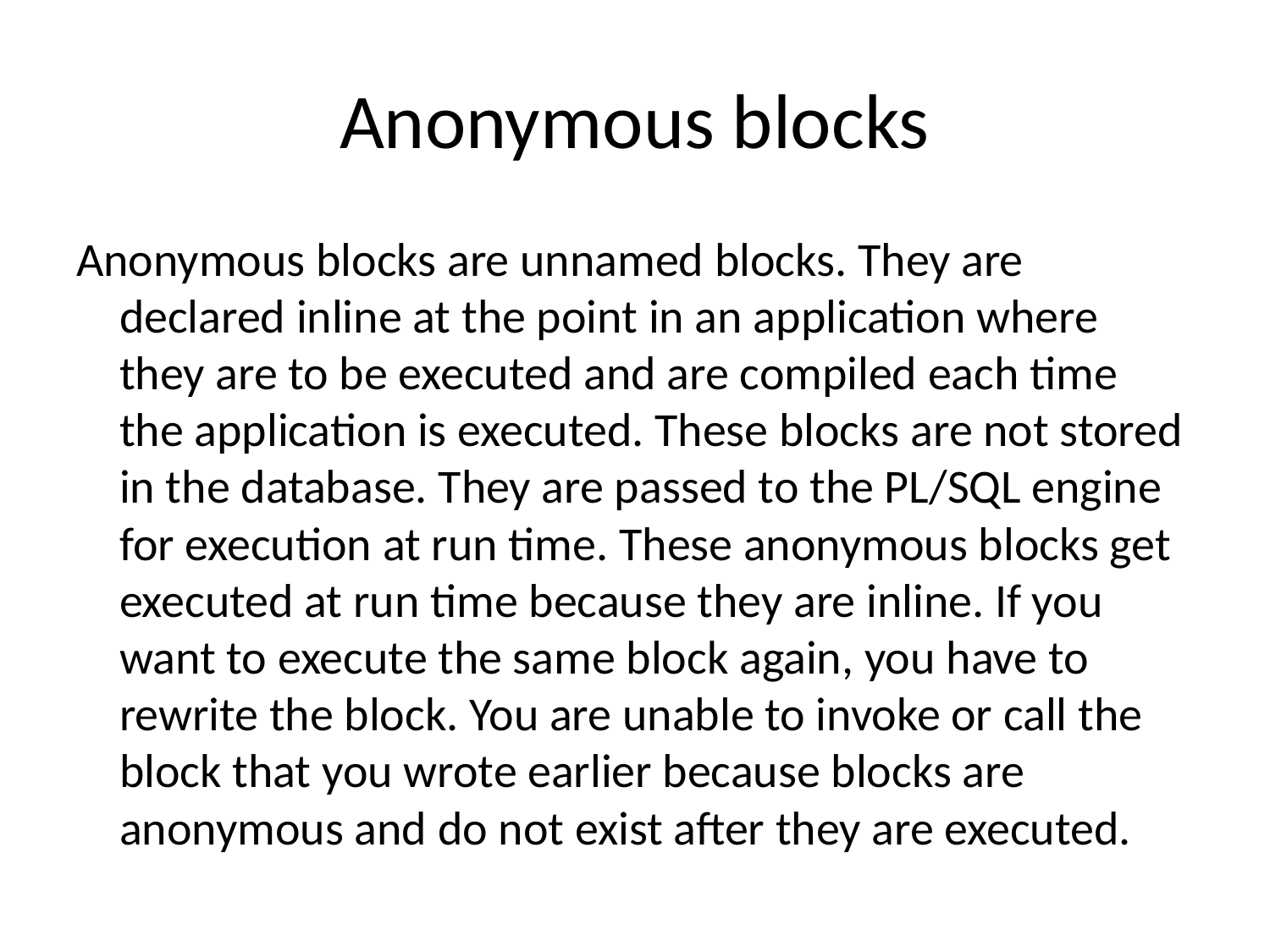

# Anonymous blocks
Anonymous blocks are unnamed blocks. They are declared inline at the point in an application where they are to be executed and are compiled each time the application is executed. These blocks are not stored in the database. They are passed to the PL/SQL engine for execution at run time. These anonymous blocks get executed at run time because they are inline. If you want to execute the same block again, you have to rewrite the block. You are unable to invoke or call the block that you wrote earlier because blocks are anonymous and do not exist after they are executed.